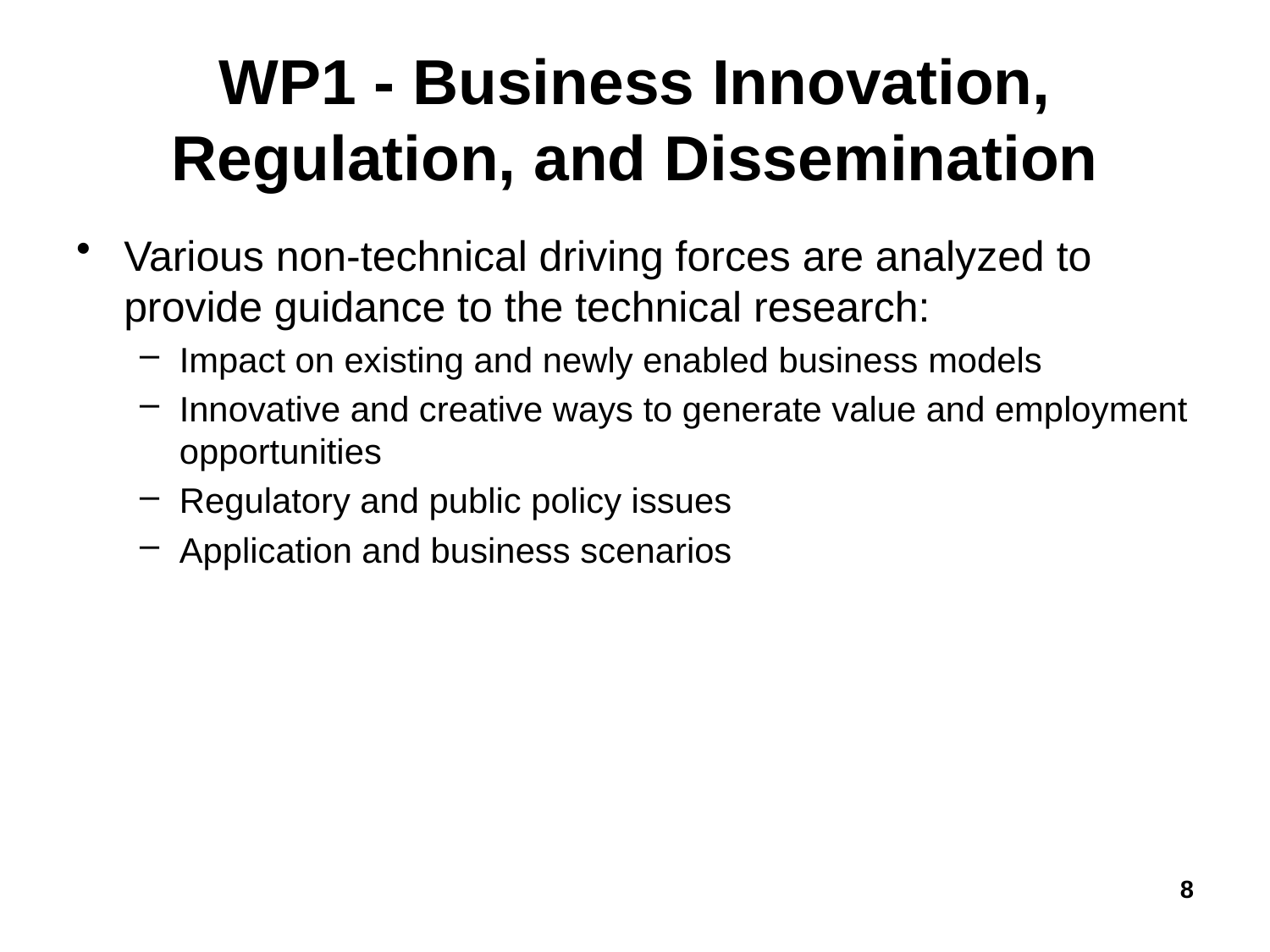

# WP1 - Business Innovation, Regulation, and Dissemination
Various non-technical driving forces are analyzed to provide guidance to the technical research:
Impact on existing and newly enabled business models
Innovative and creative ways to generate value and employment opportunities
Regulatory and public policy issues
Application and business scenarios

8